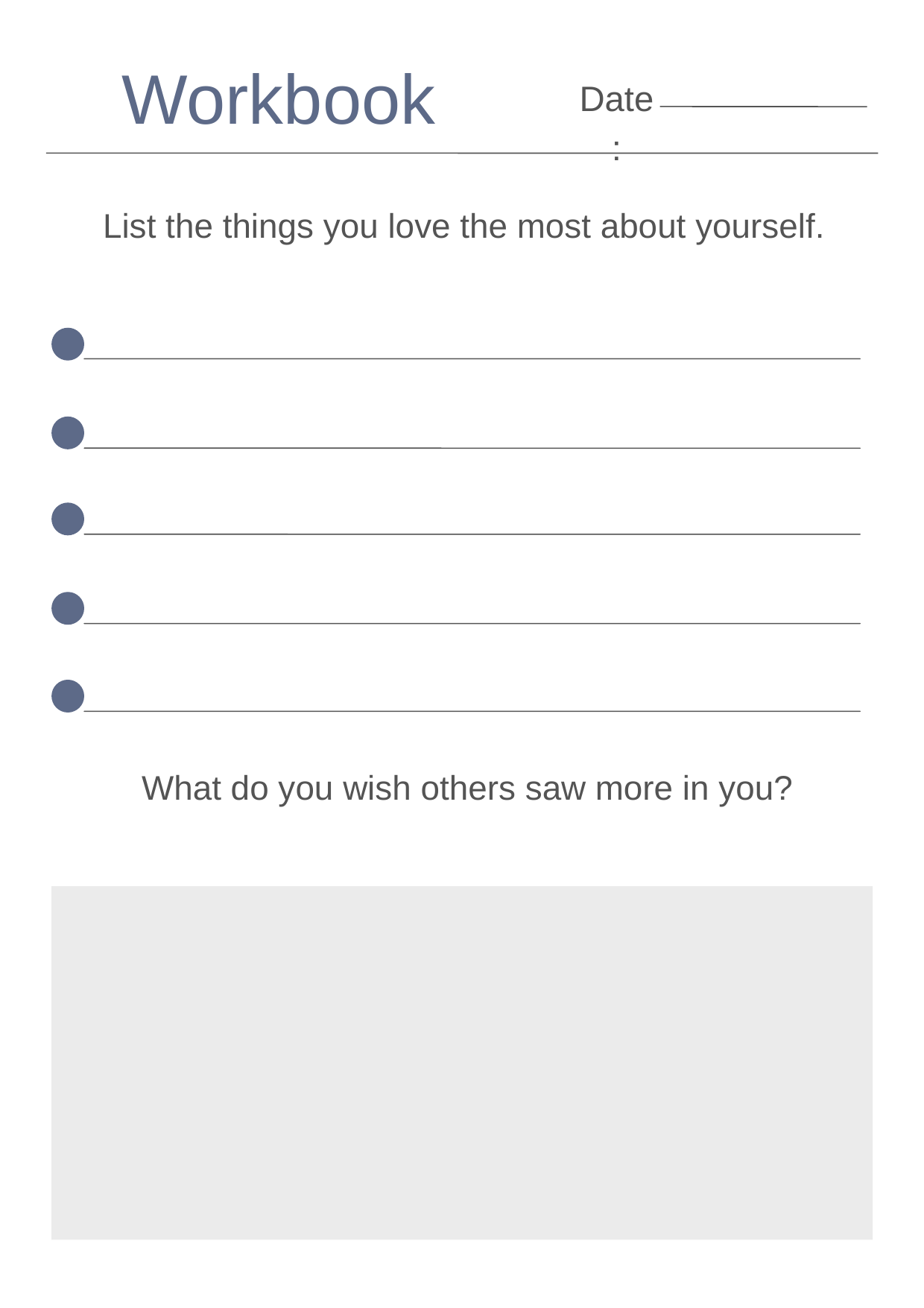

Workbook
Date:

List the things you love the most about yourself.

What do you wish others saw more in you?